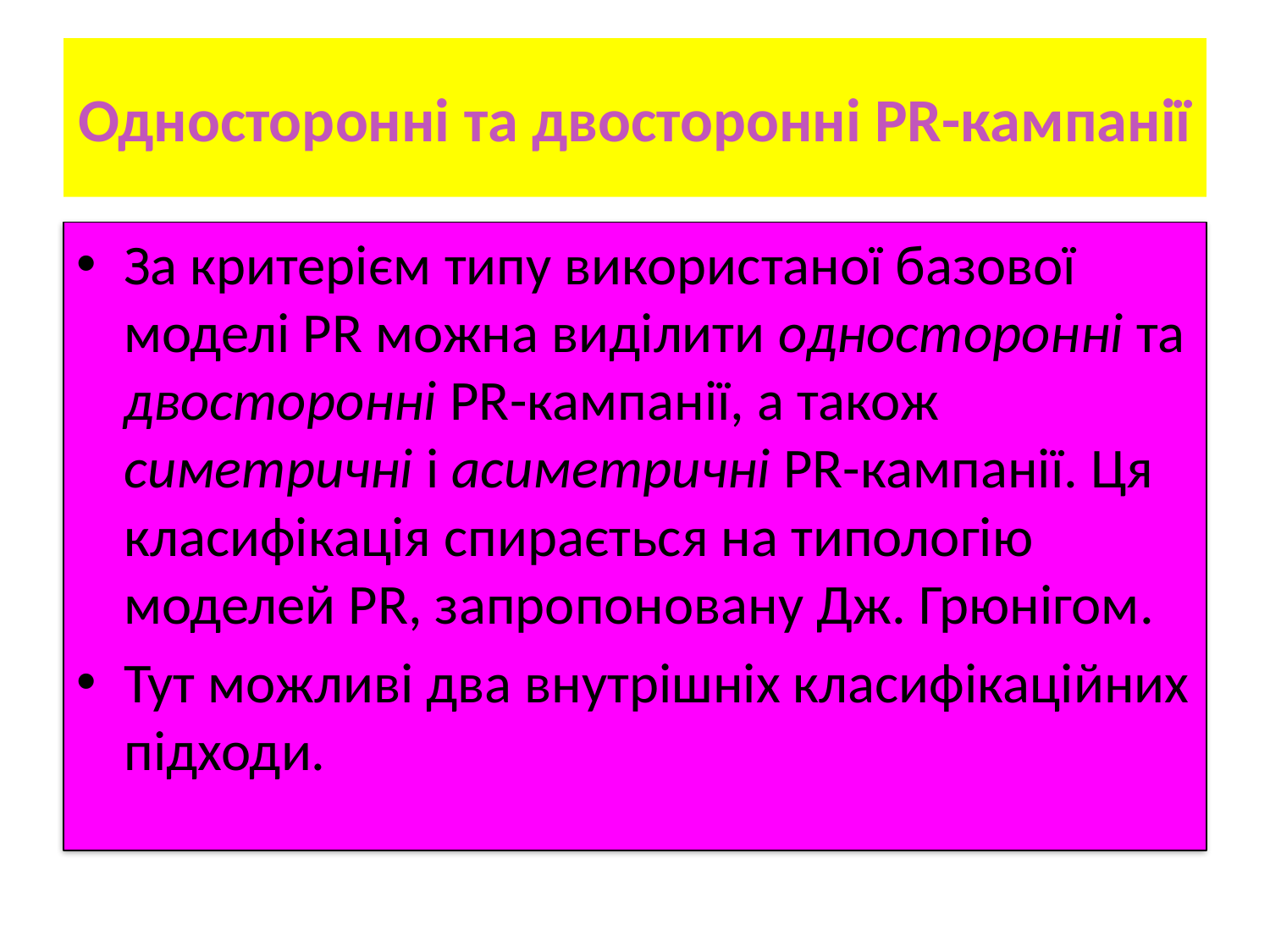

# Односторонні та двосторонні PR-кампанії
За критерієм типу використаної базової моделі PR можна виділити односторонні та двосторонні PR-кампанії, а також симетричні і асиметричні PR-кампанії. Ця класифікація спирається на типологію моделей PR, запропоновану Дж. Грюнігом.
Тут можливі два внутрішніх класифікаційних підходи.